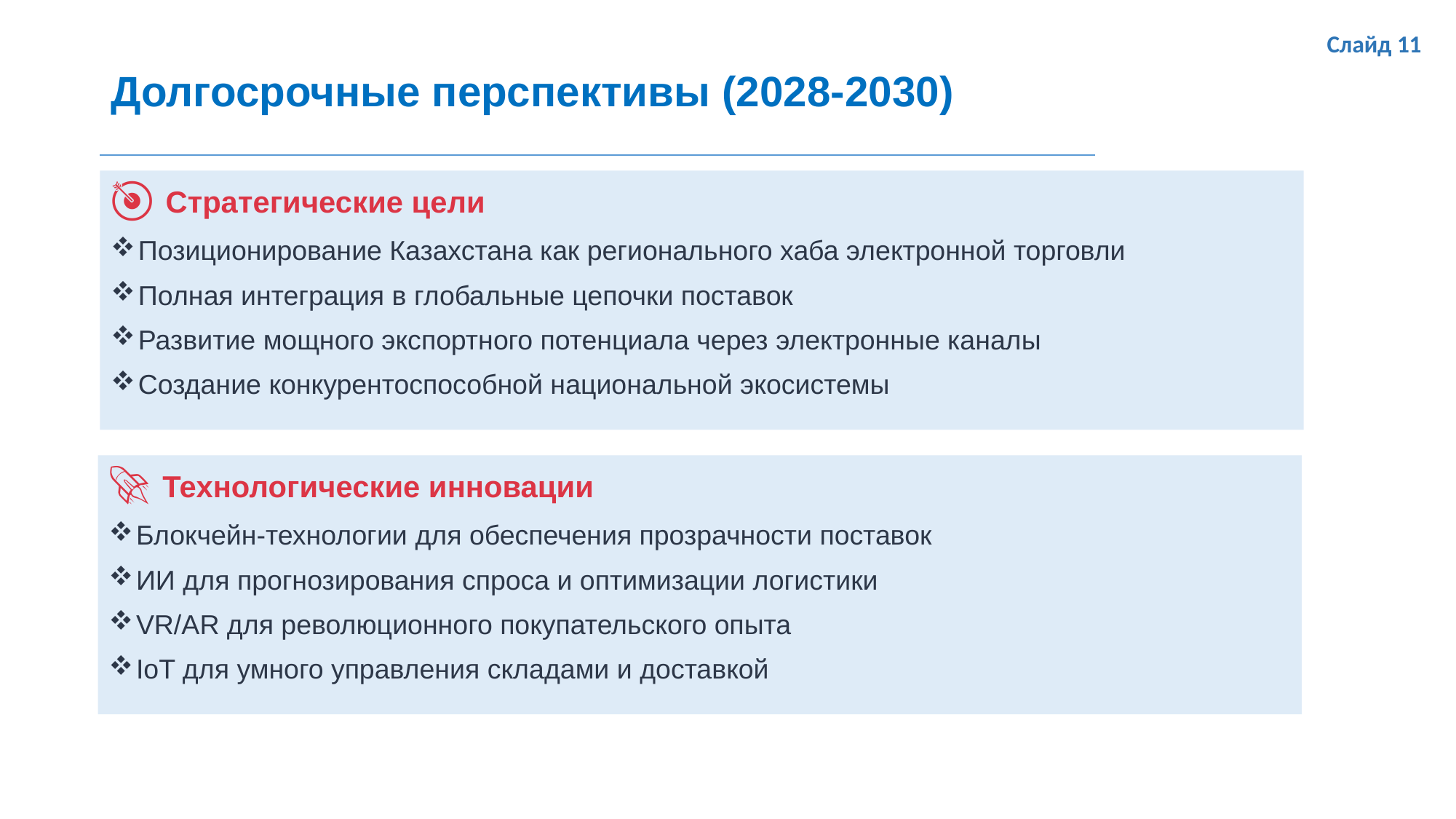

Слайд 11
# Долгосрочные перспективы (2028-2030)
🎯 Стратегические цели
Позиционирование Казахстана как регионального хаба электронной торговли
Полная интеграция в глобальные цепочки поставок
Развитие мощного экспортного потенциала через электронные каналы
Создание конкурентоспособной национальной экосистемы
🚀 Технологические инновации
Блокчейн-технологии для обеспечения прозрачности поставок
ИИ для прогнозирования спроса и оптимизации логистики
VR/AR для революционного покупательского опыта
IoT для умного управления складами и доставкой